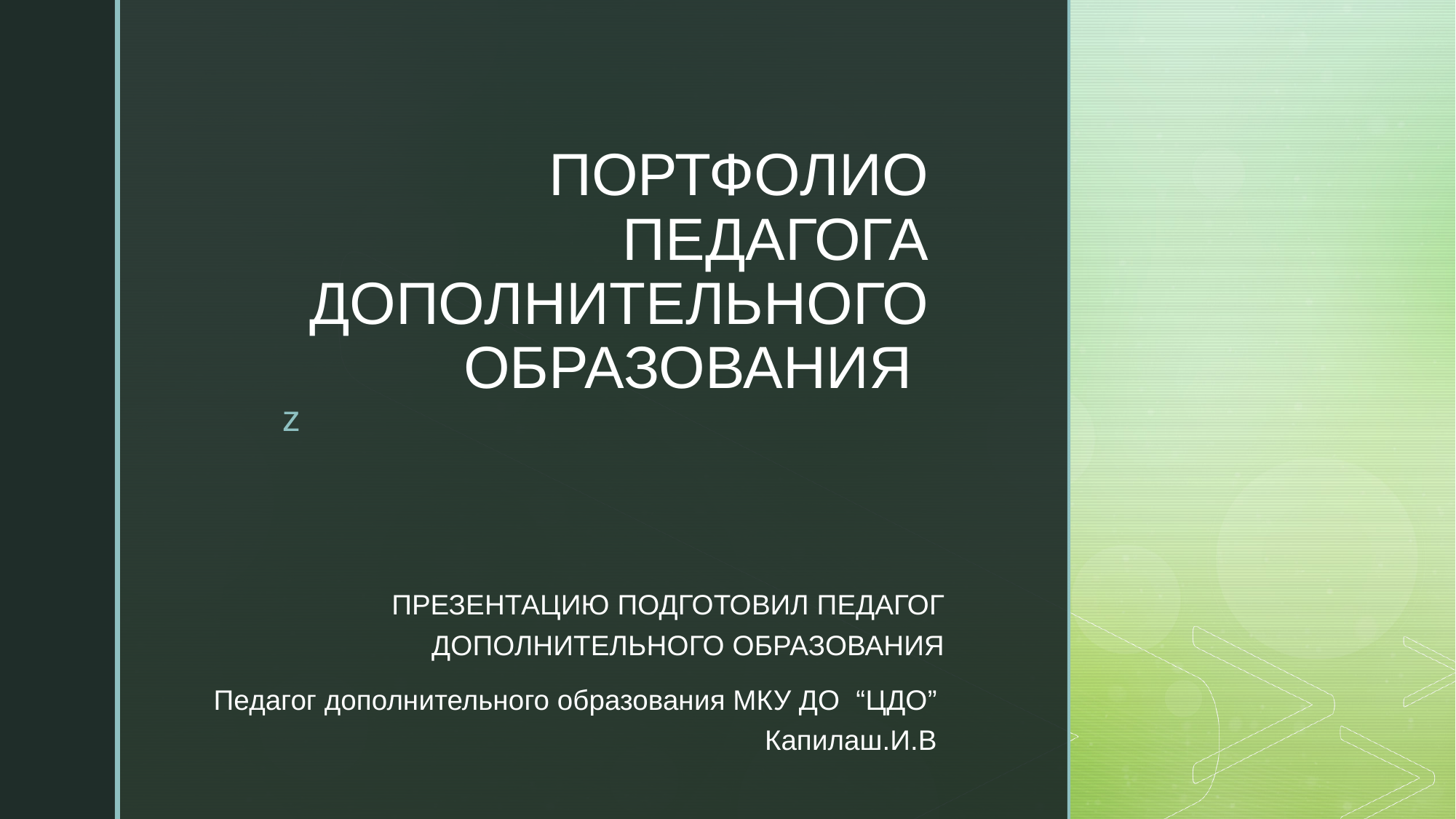

# ПОРТФОЛИО ПЕДАГОГА ДОПОЛНИТЕЛЬНОГО ОБРАЗОВАНИЯ
ПРЕЗЕНТАЦИЮ ПОДГОТОВИЛ ПЕДАГОГ ДОПОЛНИТЕЛЬНОГО ОБРАЗОВАНИЯ
Педагог дополнительного образования МКУ ДО  “ЦДО”  Капилаш.И.В